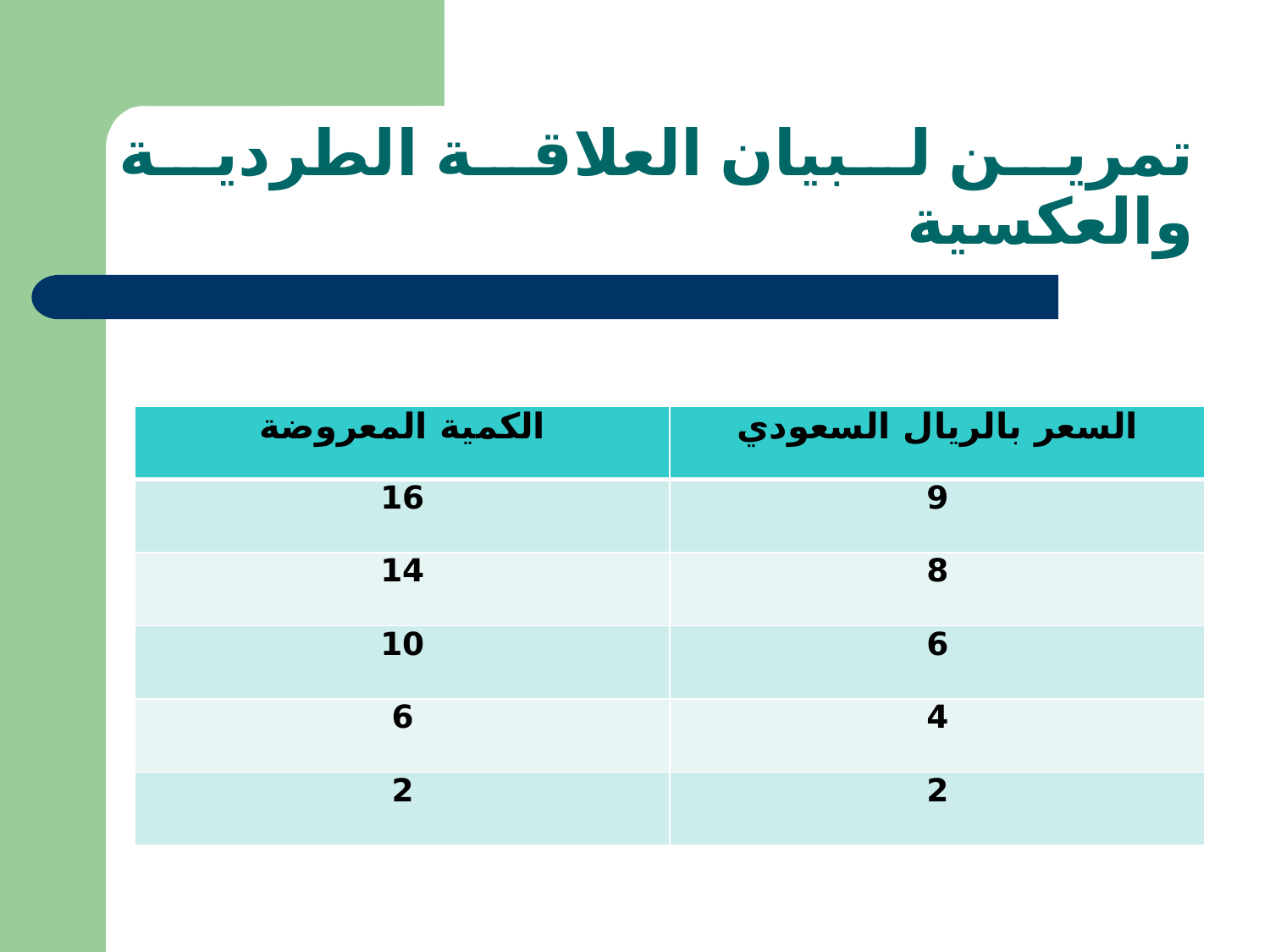

# تمرين لبيان العلاقة الطردية والعكسية
| الكمية المعروضة | السعر بالريال السعودي |
| --- | --- |
| 16 | 9 |
| 14 | 8 |
| 10 | 6 |
| 6 | 4 |
| 2 | 2 |